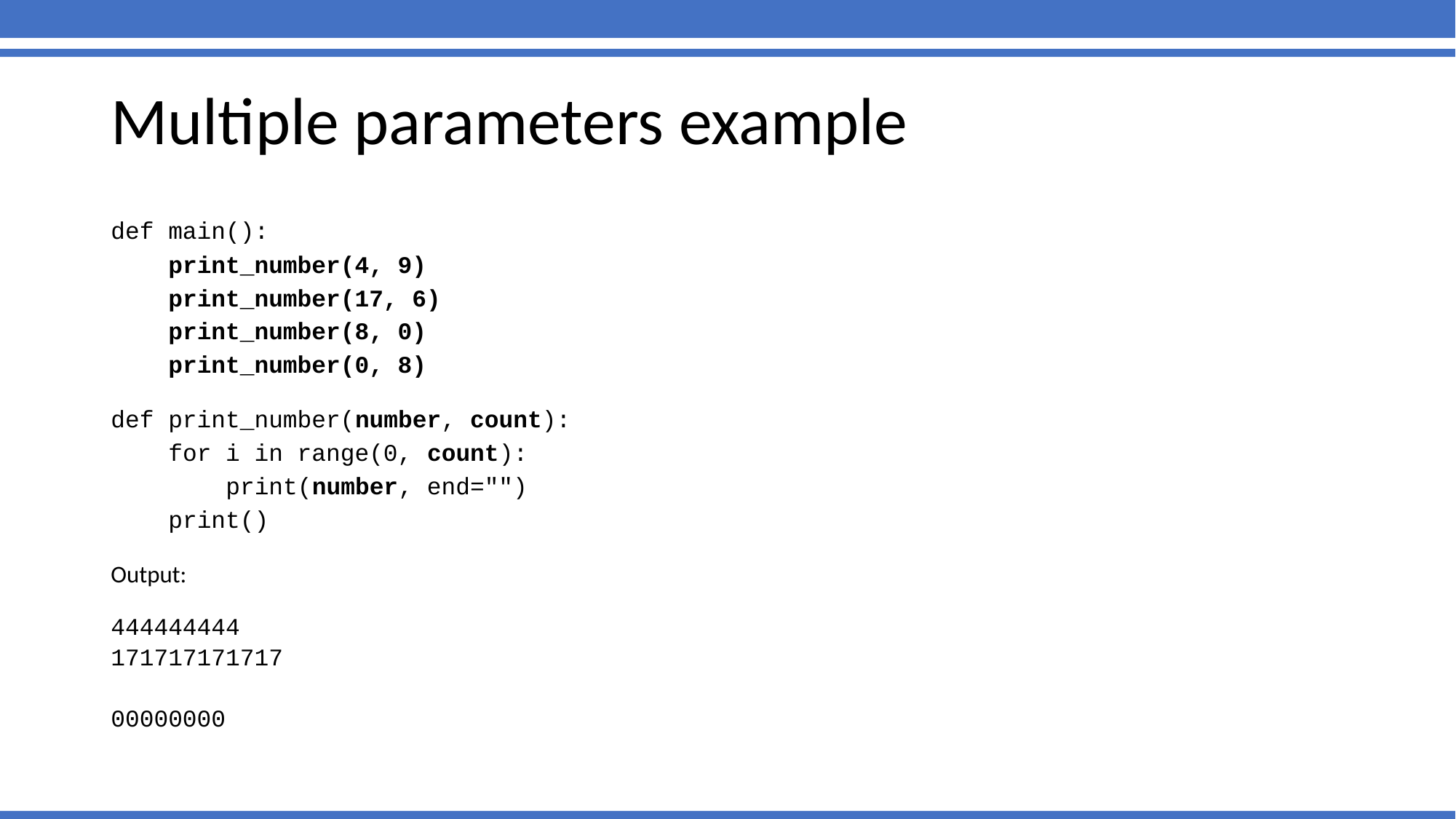

# Multiple parameters example
def main():
    print_number(4, 9)
    print_number(17, 6)
    print_number(8, 0)
    print_number(0, 8)

def print_number(number, count):
    for i in range(0, count):
        print(number, end="")
    print()

Output:

444444444
171717171717

00000000